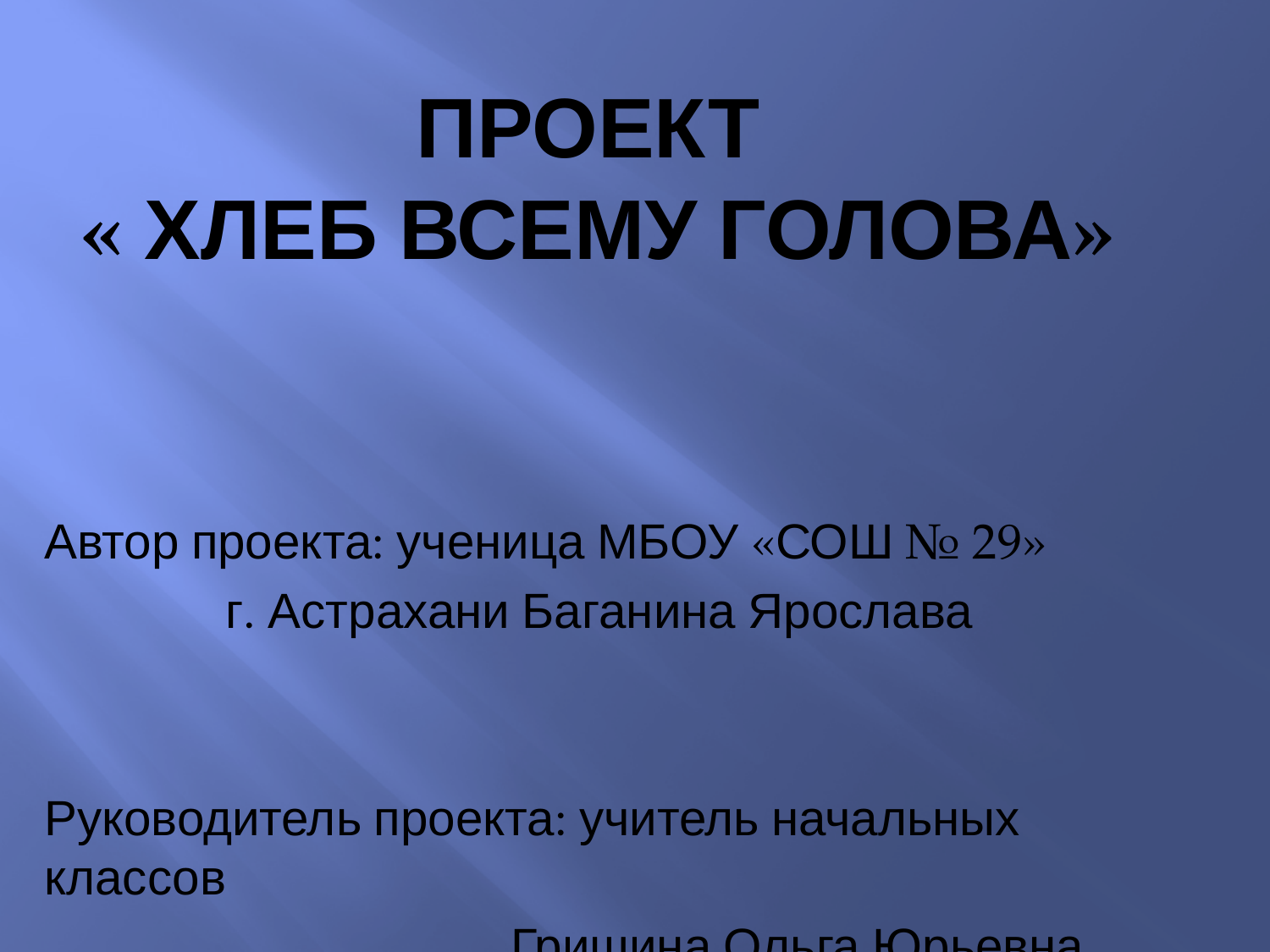

# ПРОЕКТ « Хлеб всему голова»

Автор проекта: ученица МБОУ «СОШ № 29»
 г. Астрахани Баганина Ярослава

Руководитель проекта: учитель начальных классов
                                      Гришина Ольга Юрьевна